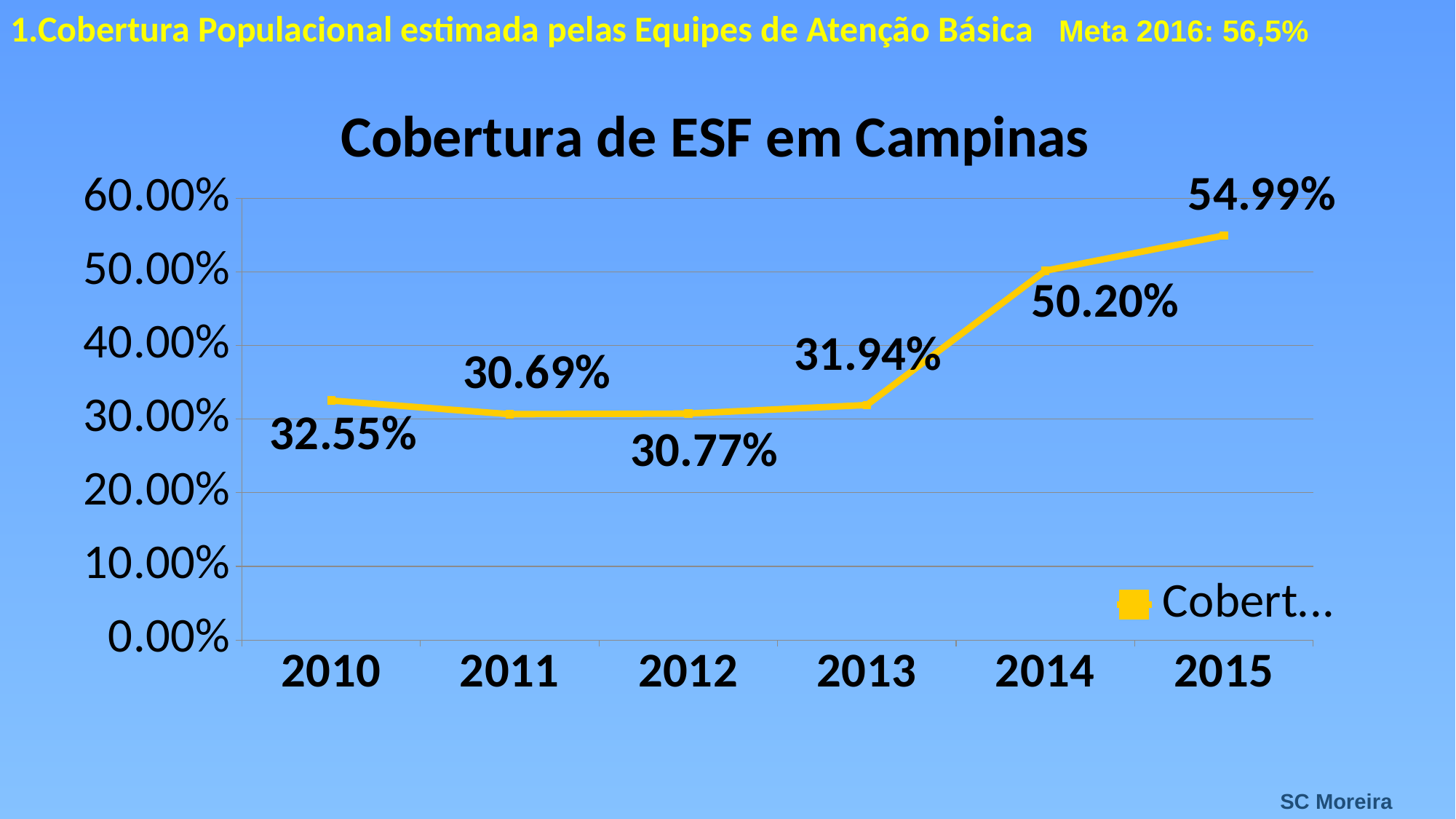

1.Cobertura Populacional estimada pelas Equipes de Atenção Básica   Meta 2016: 56,5%

### Chart: Cobertura de ESF em Campinas

| Category | Cobertura |
|---|---|
| 2010 | 0.32553221603350235 |
| 2011 | 0.3069096631834967 |
| 2012 | 0.3077469211654517 |
| 2013 | 0.3194271449310048 |
| 2014 | 0.5019846407943065 |
| 2015 | 0.549874386129904 |
SC Moreira